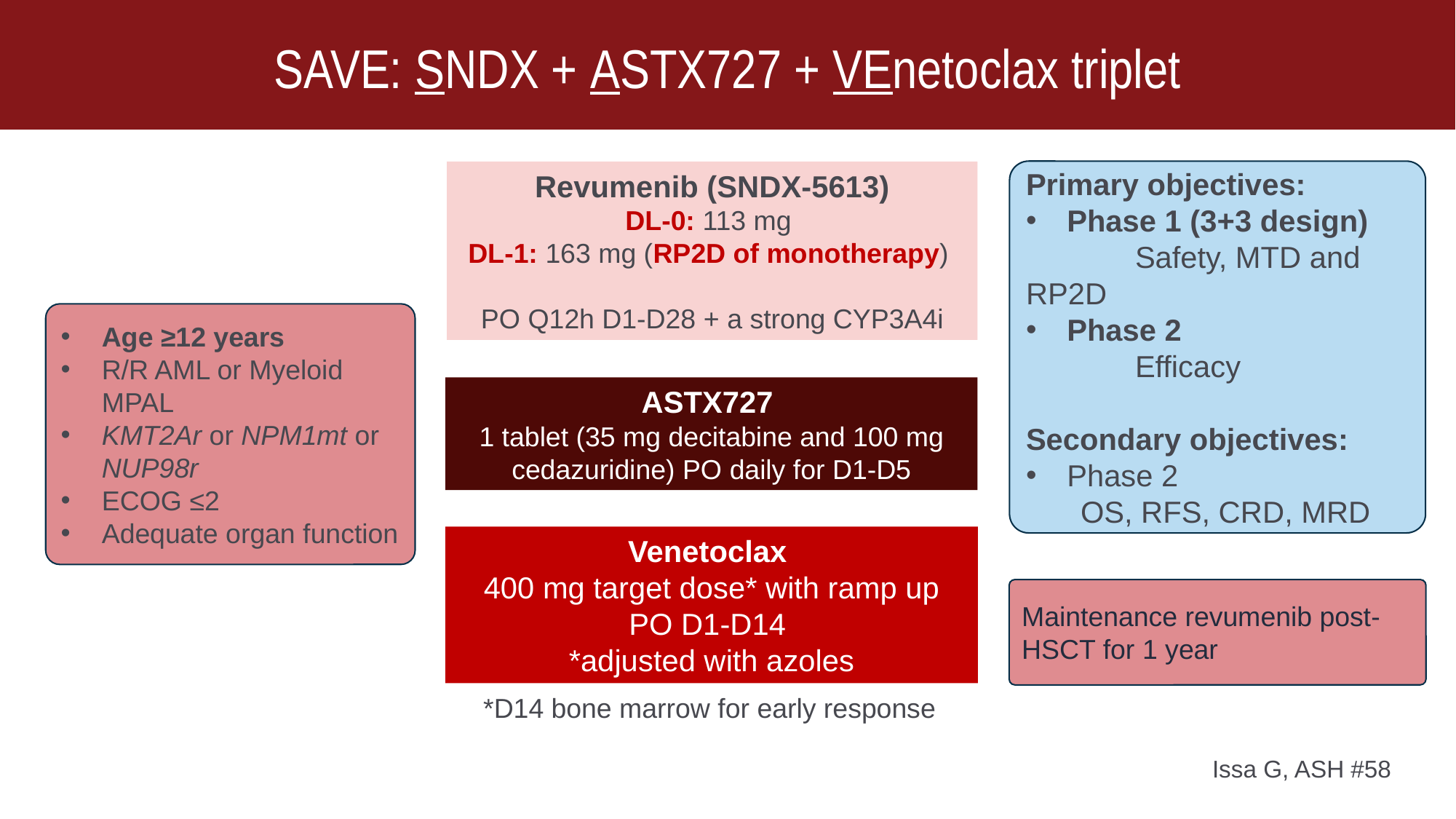

SAVE: SNDX + ASTX727 + VEnetoclax triplet
Primary objectives:
Phase 1 (3+3 design)
	Safety, MTD and RP2D
Phase 2
	Efficacy

Secondary objectives:
Phase 2
OS, RFS, CRD, MRD
Revumenib (SNDX-5613)
DL-0: 113 mg
DL-1: 163 mg (RP2D of monotherapy)

PO Q12h D1-D28 + a strong CYP3A4i
Age ≥12 years
R/R AML or Myeloid MPAL
KMT2Ar or NPM1mt or NUP98r
ECOG ≤2
Adequate organ function
ASTX727
1 tablet (35 mg decitabine and 100 mg cedazuridine) PO daily for D1-D5​
Venetoclax
400 mg target dose* with ramp up
PO D1-D14
*adjusted with azoles
Maintenance revumenib post-HSCT for 1 year
*D14 bone marrow for early response
Issa G, ASH #58